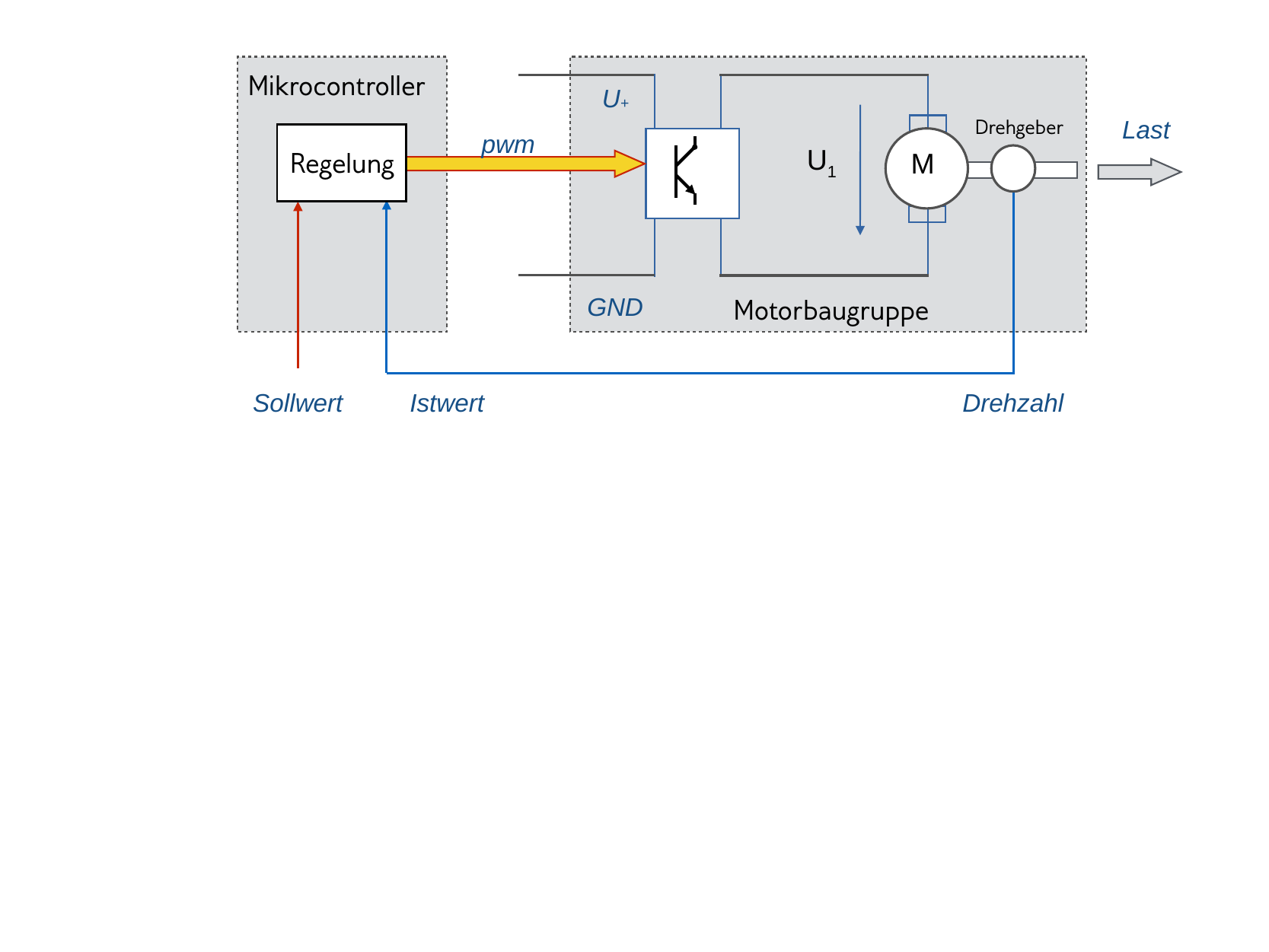

Mikrocontroller

U+
Drehgeber

Last

pwm

Regelung

U1

M

Motorbaugruppe
GND

Sollwert
Istwert
Drehzahl